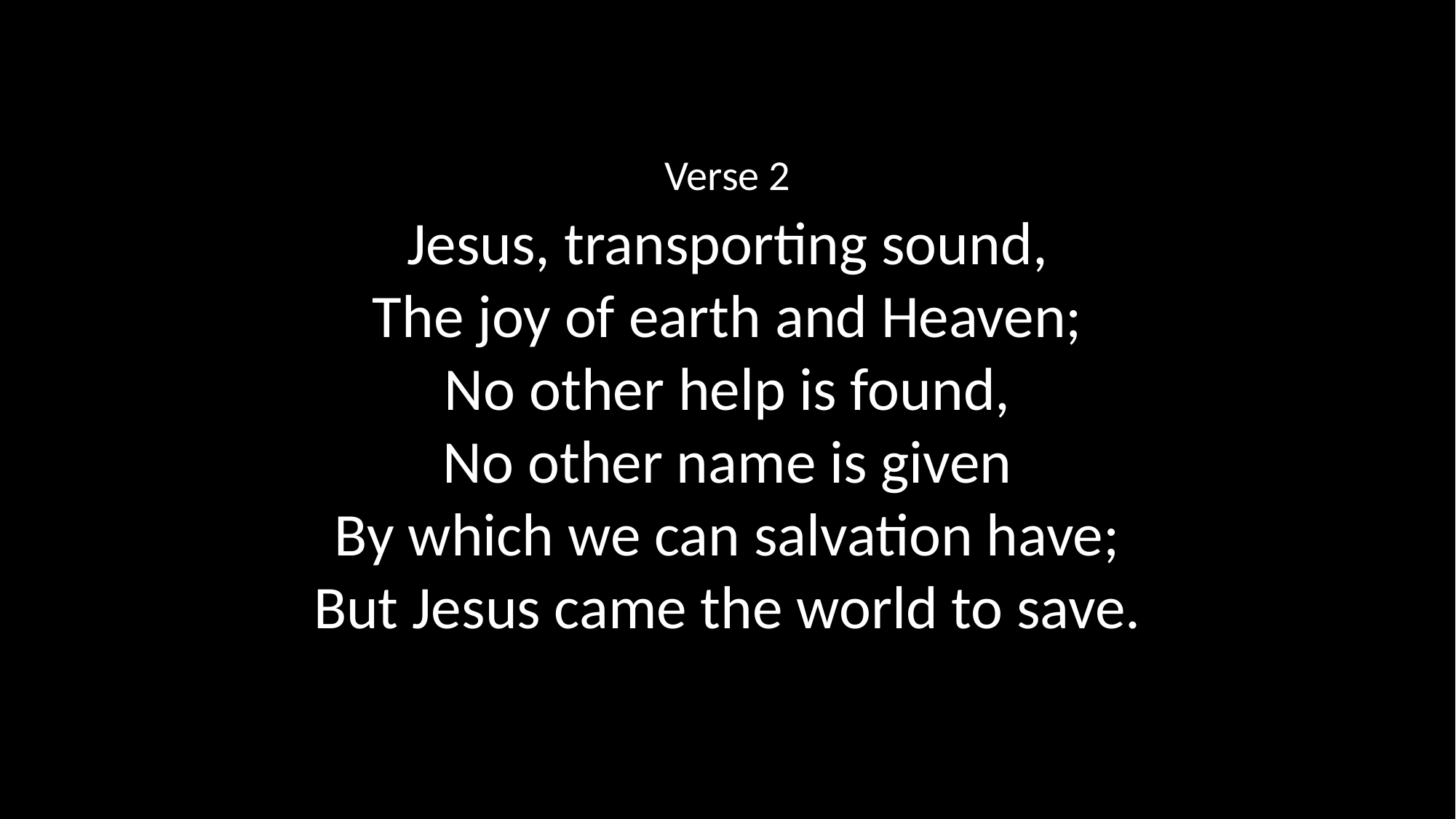

Verse 2
Jesus, transporting sound,
The joy of earth and Heaven;
No other help is found,
No other name is given
By which we can salvation have;
But Jesus came the world to save.